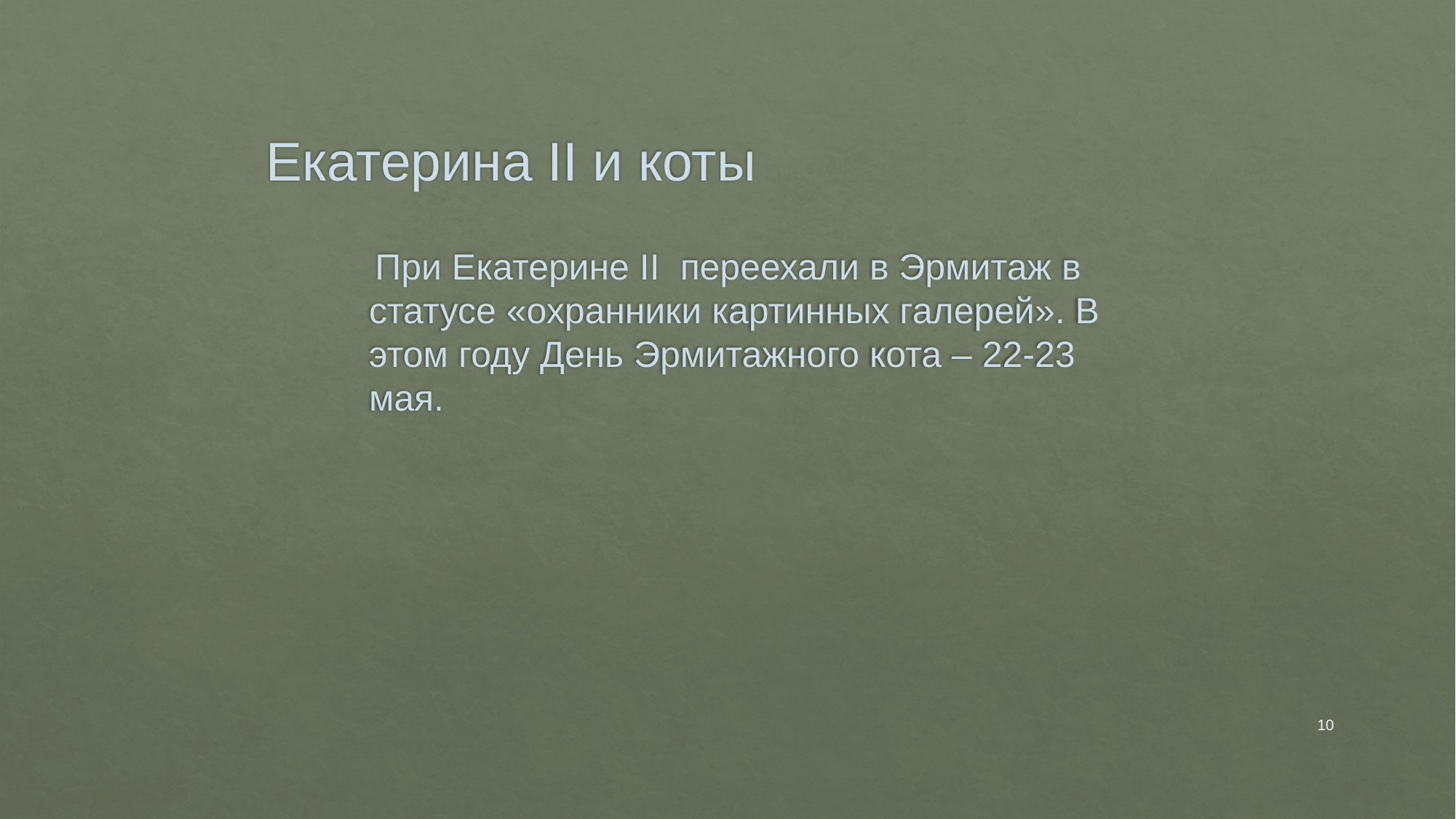

# Екатерина II и коты
 При Екатерине II  переехали в Эрмитаж в статусе «охранники картинных галерей». В этом году День Эрмитажного кота – 22-23 мая.
10